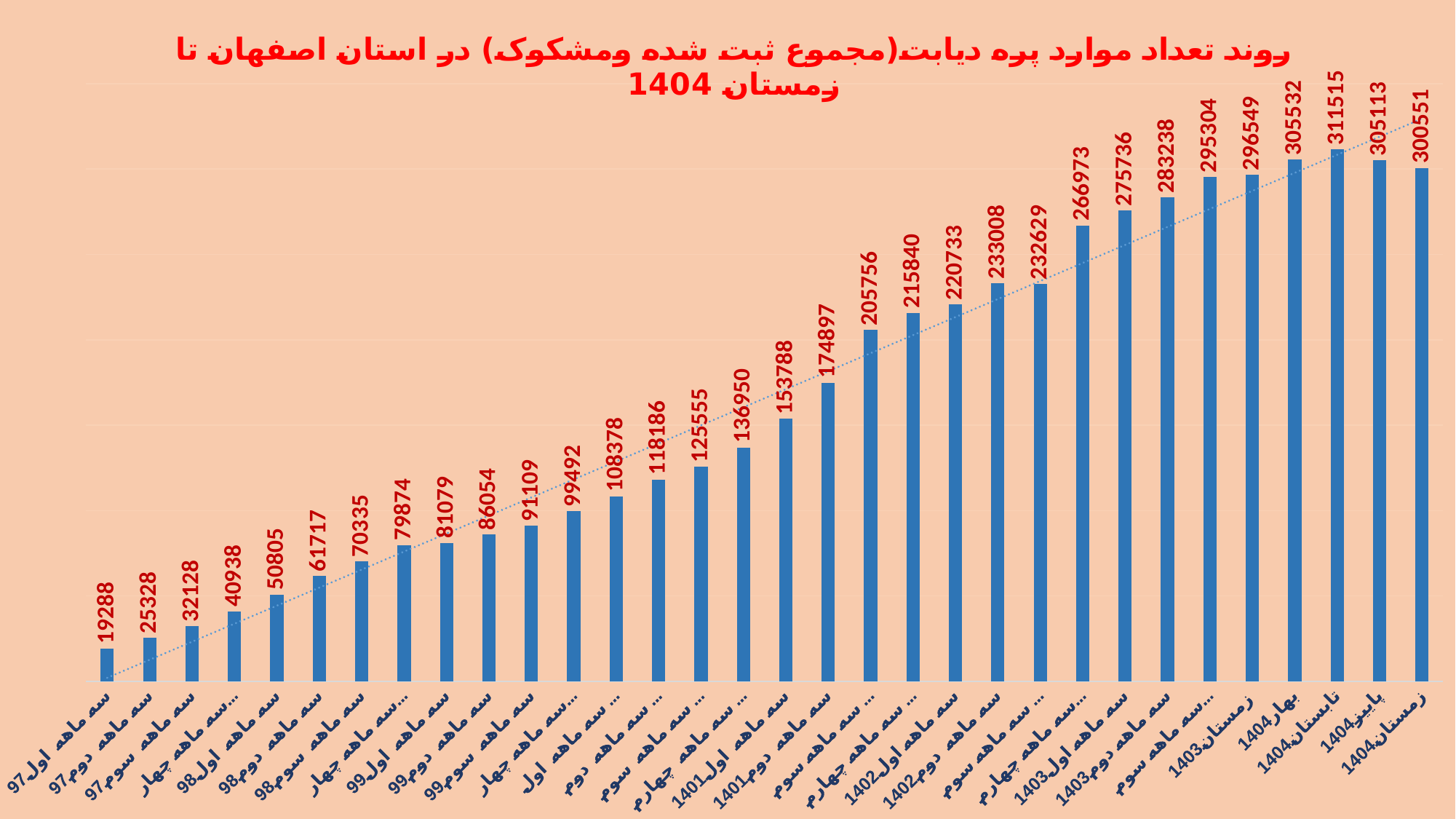

### Chart: روند تعداد موارد پره دیابت(مجموع ثبت شده ومشکوک) در استان اصفهان تا زمستان 1404

| Category | جمع کل استان |
|---|---|
|  سه ماهه اول 97 | 19288.0 |
|  سه ماهه دوم 97 | 25328.0 |
|  سه ماهه سوم 97 | 32128.0 |
|  سه ماهه چهارم 97 | 40938.0 |
|  سه ماهه اول 98 | 50805.0 |
| سه ماهه دوم 98 | 61717.0 |
| سه ماهه سوم 98 | 70335.0 |
| سه ماهه چهارم 98 | 79874.0 |
| سه ماهه اول 99 | 81079.0 |
| سه ماهه دوم 99 | 86054.0 |
| سه ماهه سوم 99 | 91109.0 |
| سه ماهه چهارم 99 | 99492.0 |
| سه ماهه  اول 1400 | 108378.0 |
| سه ماهه  دوم 1400 | 118186.0 |
| سه ماهه  سوم 1400 | 125555.0 |
| سه ماهه  چهارم 1400 | 136950.0 |
| سه ماهه اول 1401 | 153788.0 |
| سه ماهه دوم 1401 | 174897.0 |
| سه ماهه سوم 1401 | 205756.0 |
| سه ماهه چهارم 1401 | 215840.0 |
| سه ماهه اول1402 | 220733.0 |
| سه ماهه دوم 1402 | 233008.0 |
| سه ماهه سوم 1402 | 232629.0 |
| سه ماهه چهارم1402 | 266973.0 |
| سه ماهه اول1403 | 275736.0 |
| سه ماهه دوم1403 | 283238.0 |
| سه ماهه سوم1403 | 295304.0 |
| زمستان 1403 | 296549.0 |
| بهار1404 | 305532.0 |
| تابستان1404 | 311515.0 |
| پاییز1404 | 305113.0 |
| زمستان1404 | 300551.0 |